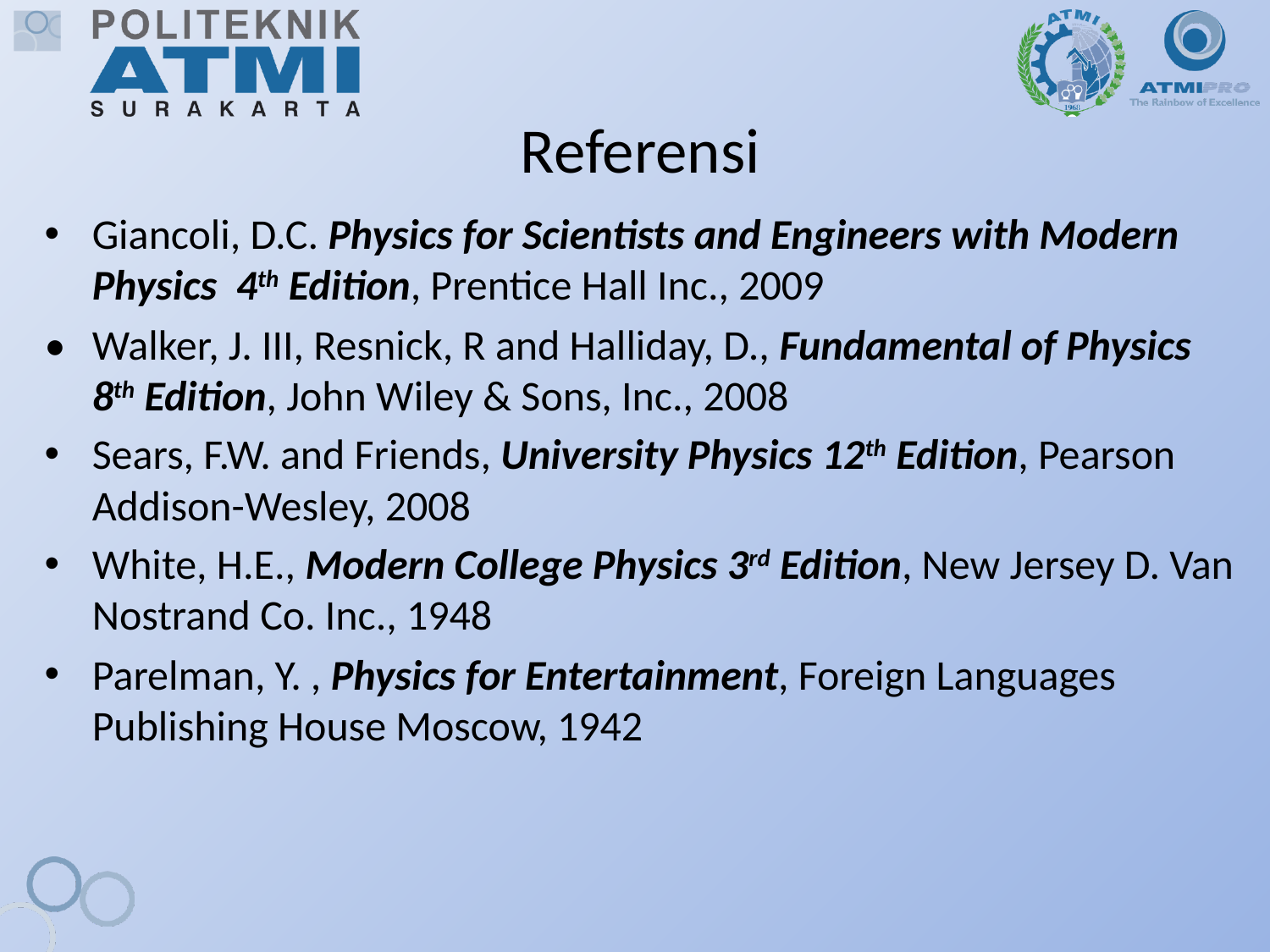

# Referensi
Giancoli, D.C. Physics for Scientists and Engineers with Modern Physics  4th Edition, Prentice Hall Inc., 2009
•	Walker, J. III, Resnick, R and Halliday, D., Fundamental of Physics 8th Edition, John Wiley & Sons, Inc., 2008
Sears, F.W. and Friends, University Physics 12th Edition, Pearson Addison-Wesley, 2008
White, H.E., Modern College Physics 3rd Edition, New Jersey D. Van Nostrand Co. Inc., 1948
Parelman, Y. , Physics for Entertainment, Foreign Languages Publishing House Moscow, 1942